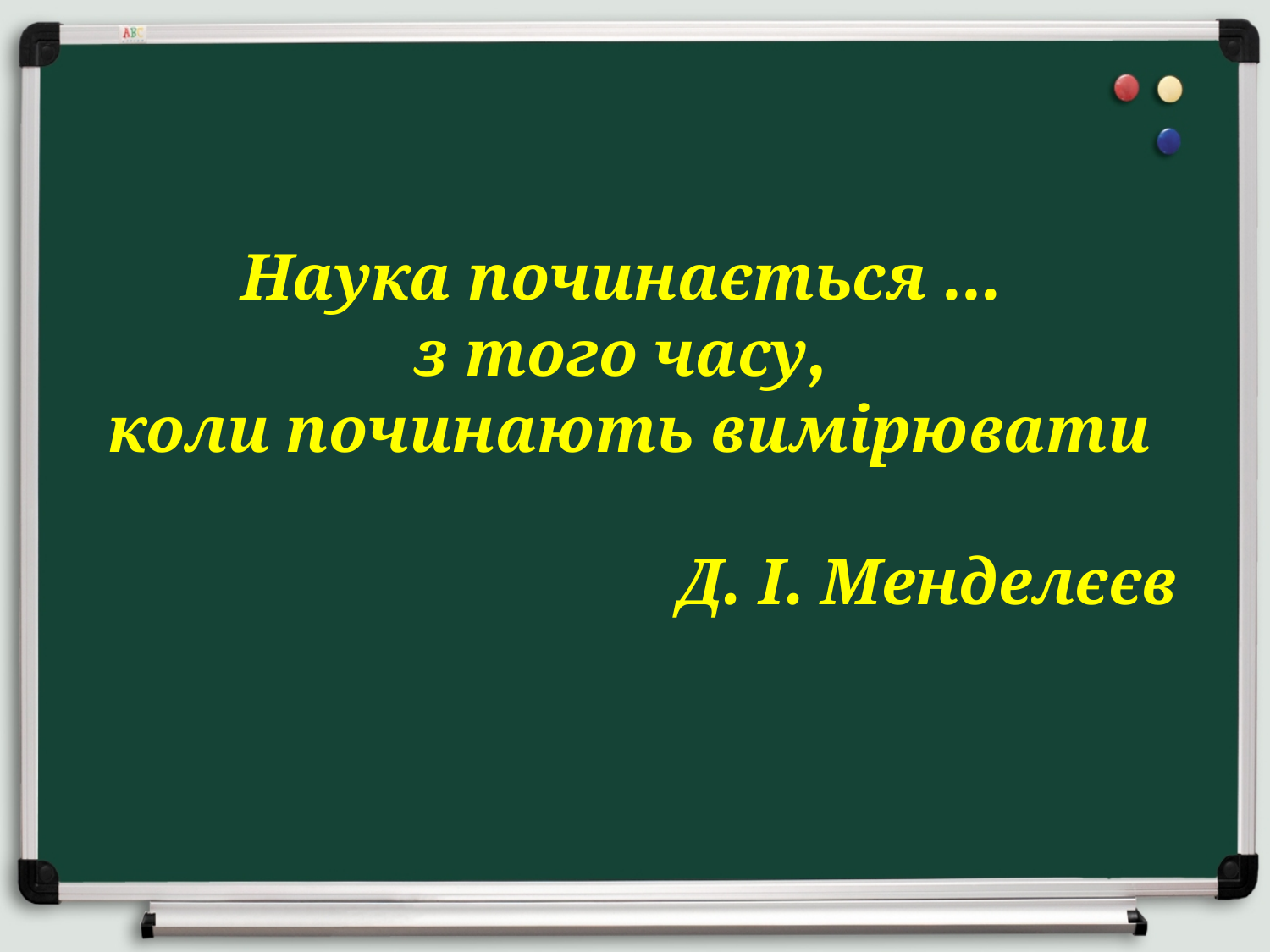

Наука починається …
з того часу,
коли починають вимірювати

Д. І. Менделєєв